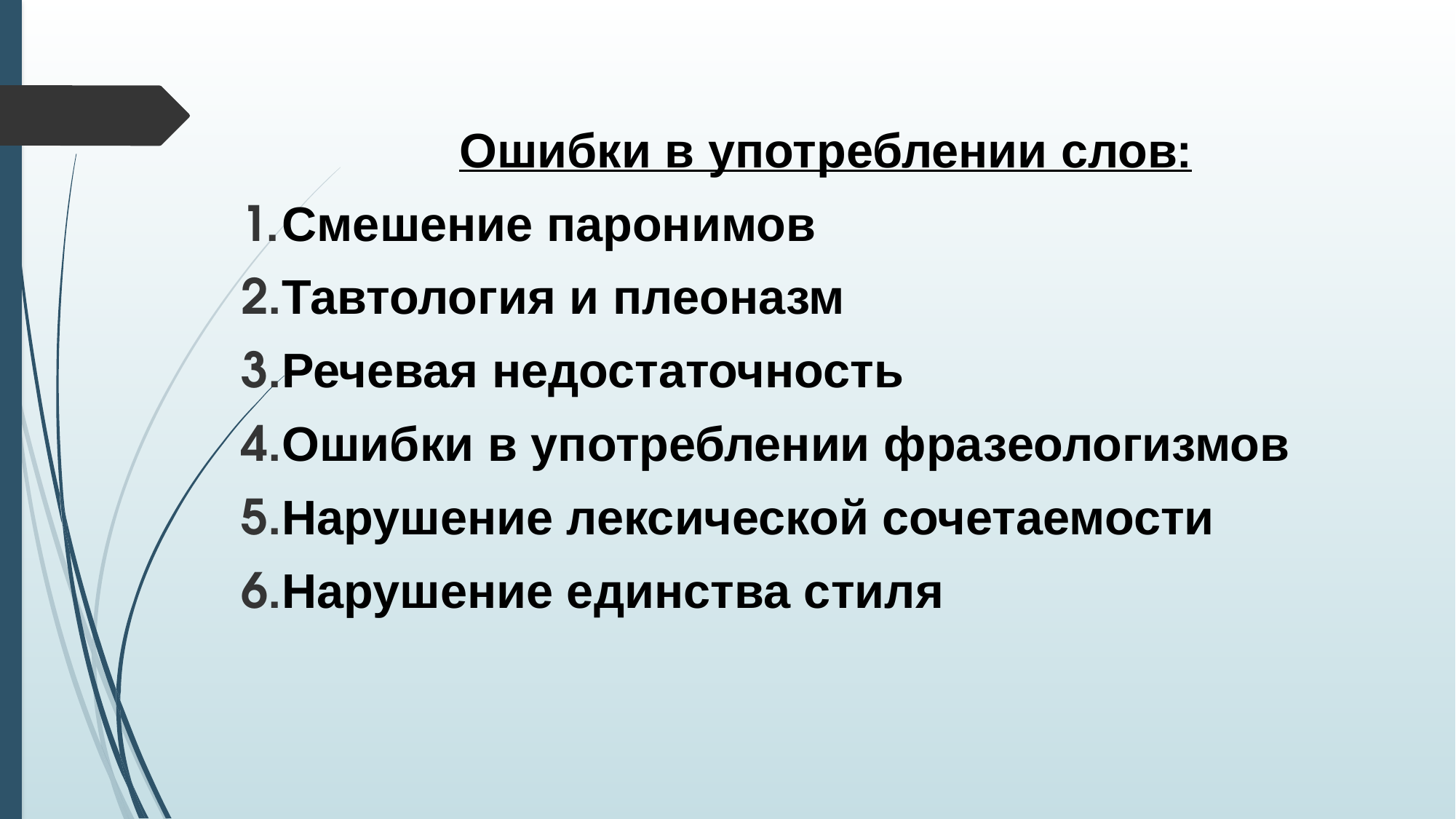

Ошибки в употреблении слов:
Смешение паронимов
Тавтология и плеоназм
Речевая недостаточность
Ошибки в употреблении фразеологизмов
Нарушение лексической сочетаемости
Нарушение единства стиля